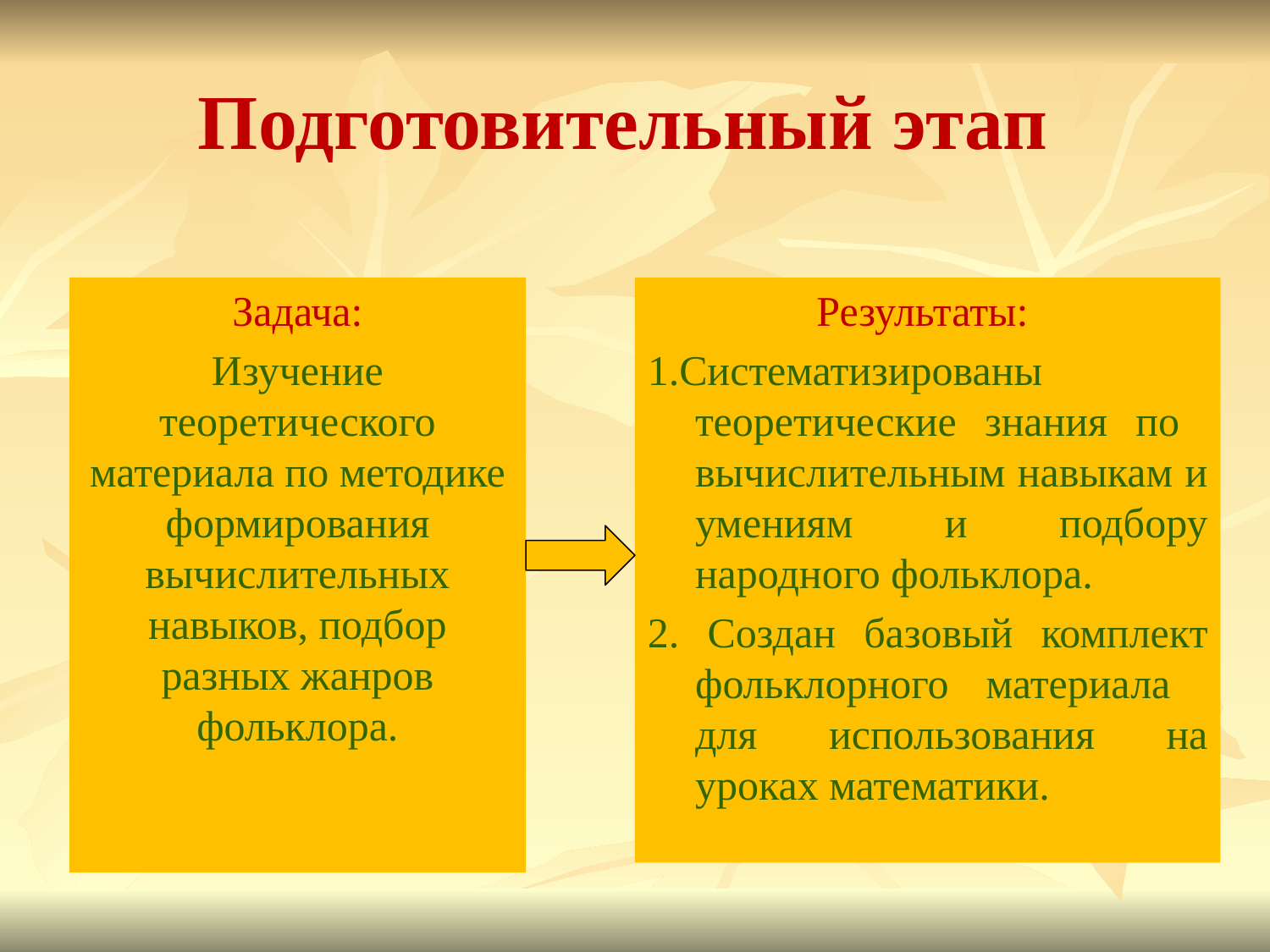

# Подготовительный этап
Задача:
Изучение теоретического материала по методике формирования вычислительных навыков, подбор разных жанров фольклора.
Результаты:
1.Систематизированы теоретические знания по  вычислительным навыкам и умениям и подбору народного фольклора.
2. Создан базовый комплект фольклорного материала  для использования на уроках математики.